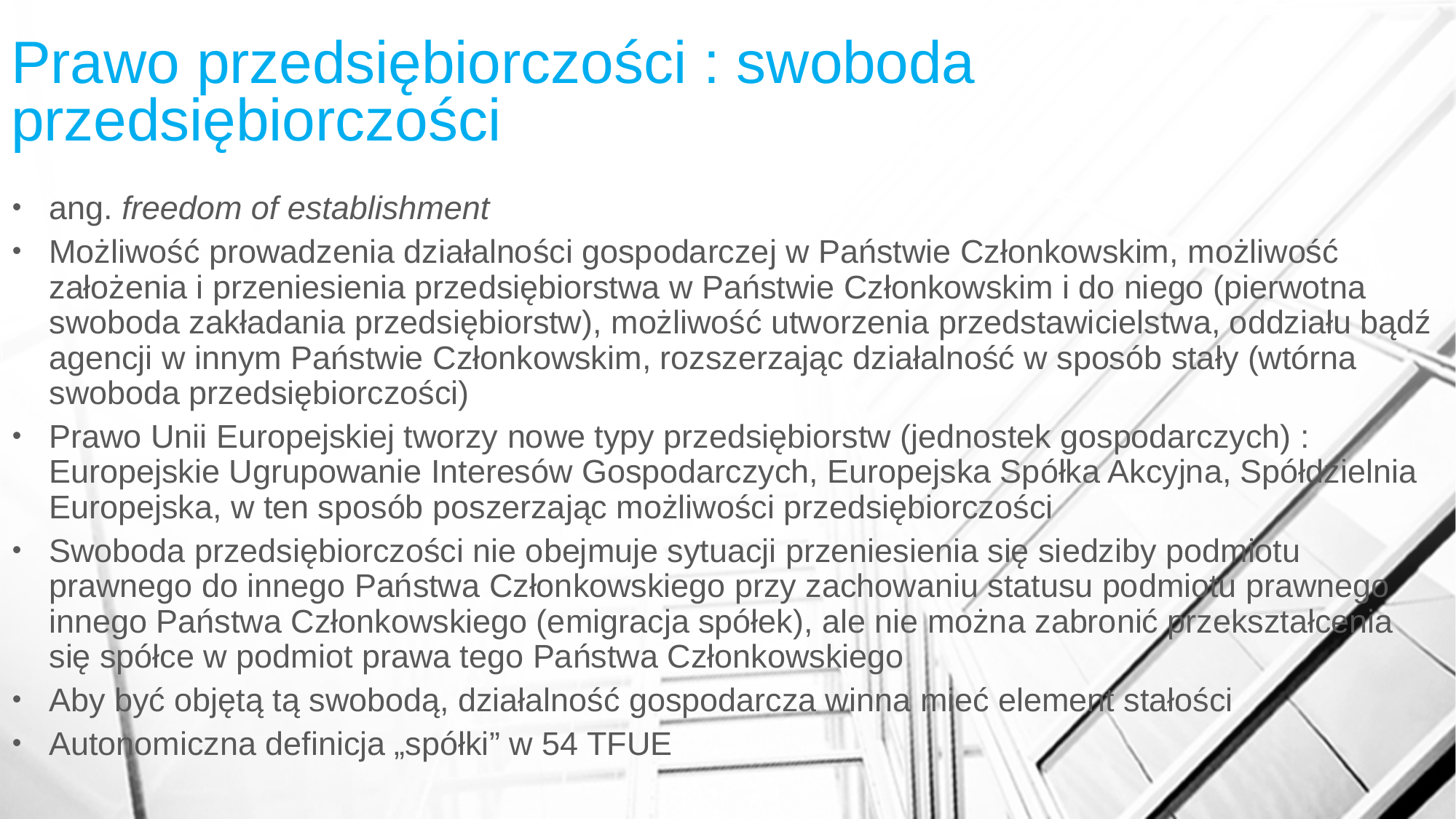

# Prawo przedsiębiorczości : swoboda przedsiębiorczości
ang. freedom of establishment
Możliwość prowadzenia działalności gospodarczej w Państwie Członkowskim, możliwość założenia i przeniesienia przedsiębiorstwa w Państwie Członkowskim i do niego (pierwotna swoboda zakładania przedsiębiorstw), możliwość utworzenia przedstawicielstwa, oddziału bądź agencji w innym Państwie Członkowskim, rozszerzając działalność w sposób stały (wtórna swoboda przedsiębiorczości)
Prawo Unii Europejskiej tworzy nowe typy przedsiębiorstw (jednostek gospodarczych) : Europejskie Ugrupowanie Interesów Gospodarczych, Europejska Spółka Akcyjna, Spółdzielnia Europejska, w ten sposób poszerzając możliwości przedsiębiorczości
Swoboda przedsiębiorczości nie obejmuje sytuacji przeniesienia się siedziby podmiotu prawnego do innego Państwa Członkowskiego przy zachowaniu statusu podmiotu prawnego innego Państwa Członkowskiego (emigracja spółek), ale nie można zabronić przekształcenia się spółce w podmiot prawa tego Państwa Członkowskiego
Aby być objętą tą swobodą, działalność gospodarcza winna mieć element stałości
Autonomiczna definicja „spółki” w 54 TFUE